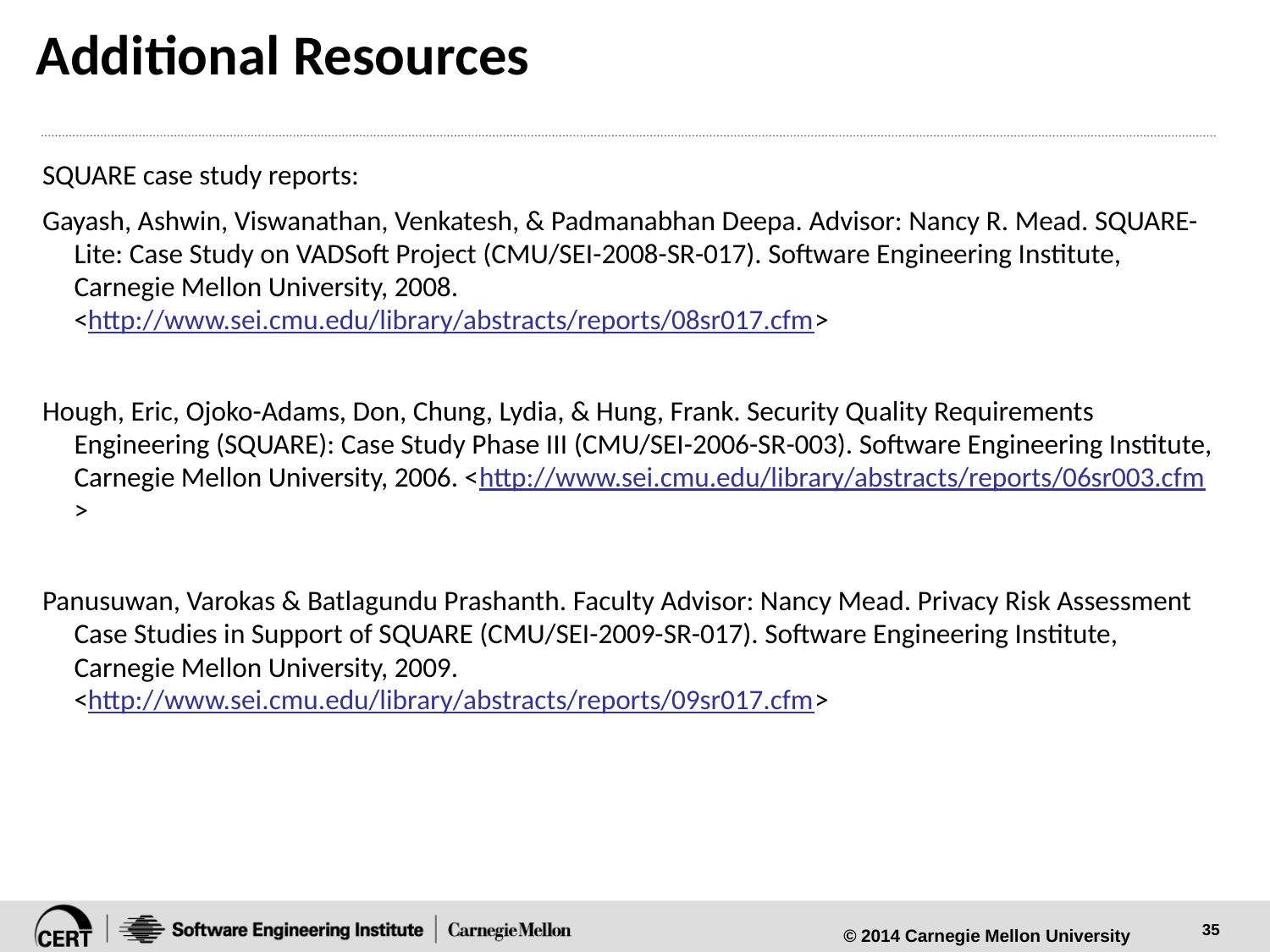

# Additional Resources
SQUARE case study reports:
Gayash, Ashwin, Viswanathan, Venkatesh, & Padmanabhan Deepa. Advisor: Nancy R. Mead. SQUARE-Lite: Case Study on VADSoft Project (CMU/SEI-2008-SR-017). Software Engineering Institute, Carnegie Mellon University, 2008.
<http://www.sei.cmu.edu/library/abstracts/reports/08sr017.cfm>

Hough, Eric, Ojoko-Adams, Don, Chung, Lydia, & Hung, Frank. Security Quality Requirements Engineering (SQUARE): Case Study Phase III (CMU/SEI-2006-SR-003). Software Engineering Institute, Carnegie Mellon University, 2006. <http://www.sei.cmu.edu/library/abstracts/reports/06sr003.cfm>

Panusuwan, Varokas & Batlagundu Prashanth. Faculty Advisor: Nancy Mead. Privacy Risk Assessment Case Studies in Support of SQUARE (CMU/SEI-2009-SR-017). Software Engineering Institute, Carnegie Mellon University, 2009.
<http://www.sei.cmu.edu/library/abstracts/reports/09sr017.cfm>